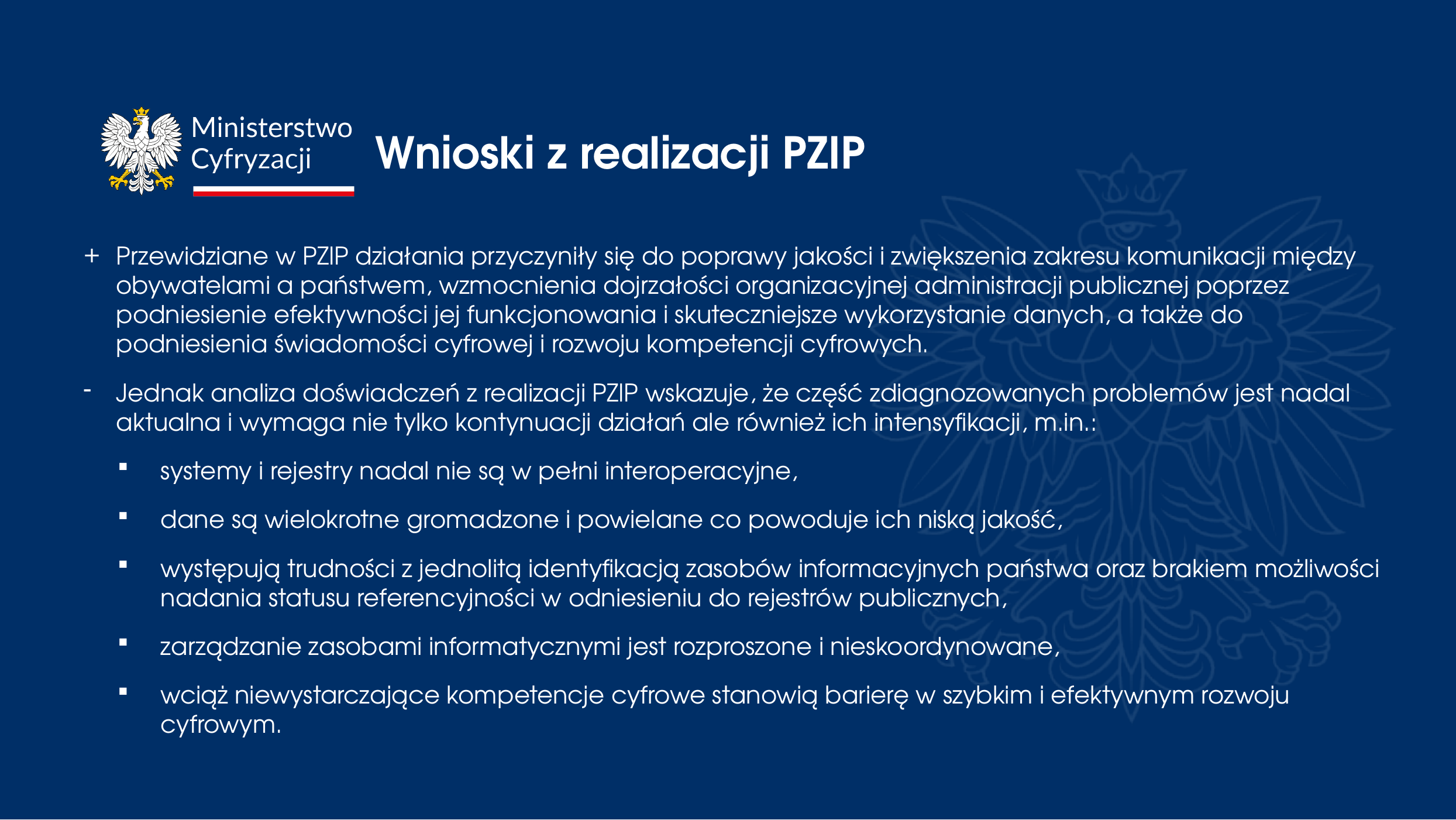

# Wnioski z realizacji PZIP
Przewidziane w PZIP działania przyczyniły się do poprawy jakości i zwiększenia zakresu komunikacji między obywatelami a państwem, wzmocnienia dojrzałości organizacyjnej administracji publicznej poprzez podniesienie efektywności jej funkcjonowania i skuteczniejsze wykorzystanie danych, a także do podniesienia świadomości cyfrowej i rozwoju kompetencji cyfrowych.
Jednak analiza doświadczeń z realizacji PZIP wskazuje, że część zdiagnozowanych problemów jest nadal aktualna i wymaga nie tylko kontynuacji działań ale również ich intensyfikacji, m.in.:
systemy i rejestry nadal nie są w pełni interoperacyjne,
dane są wielokrotne gromadzone i powielane co powoduje ich niską jakość,
występują trudności z jednolitą identyfikacją zasobów informacyjnych państwa oraz brakiem możliwości nadania statusu referencyjności w odniesieniu do rejestrów publicznych,
zarządzanie zasobami informatycznymi jest rozproszone i nieskoordynowane,
wciąż niewystarczające kompetencje cyfrowe stanowią barierę w szybkim i efektywnym rozwoju cyfrowym.